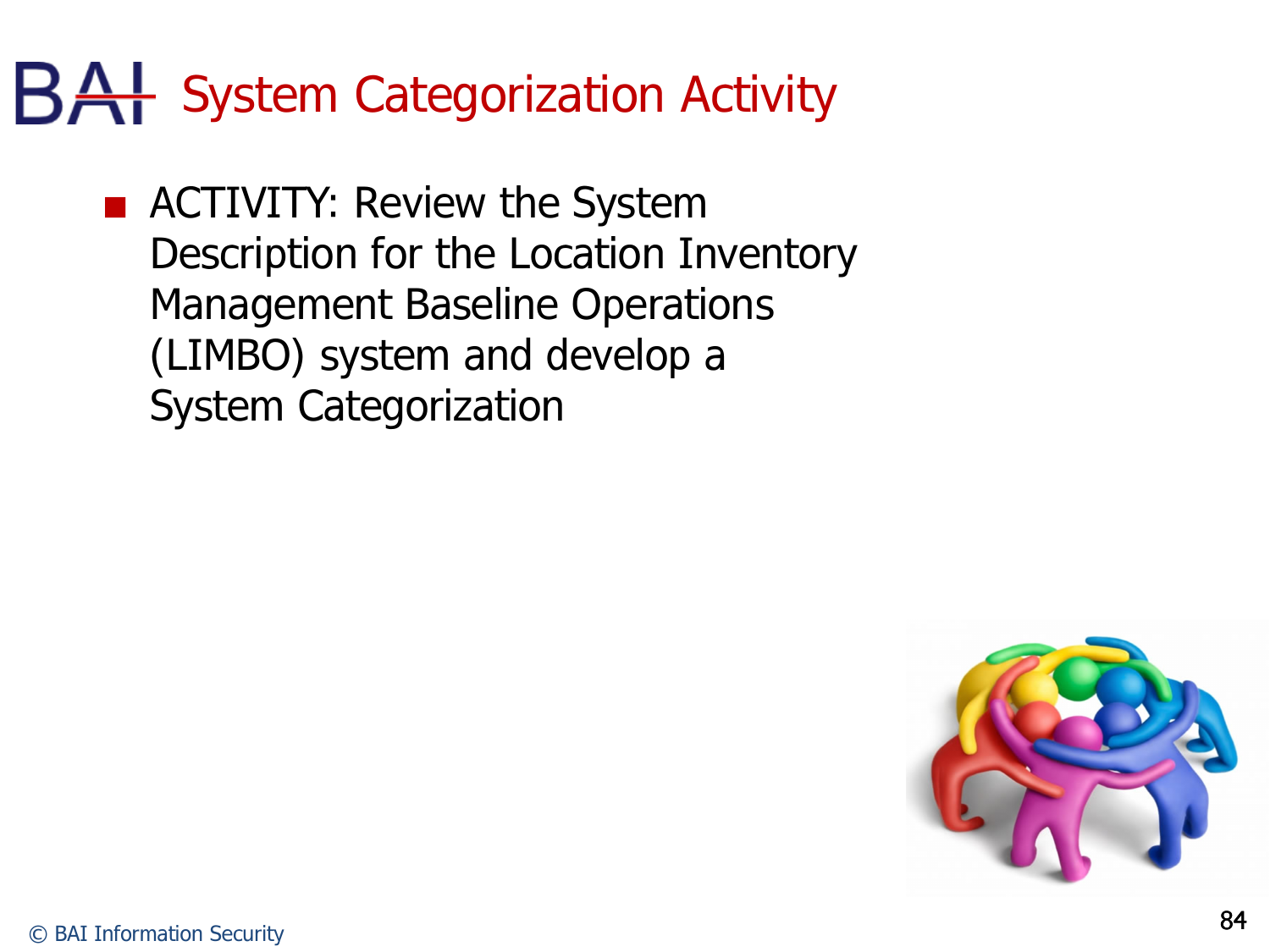

# System Categorization Activity
ACTIVITY: Review the System Description for the Location Inventory Management Baseline Operations (LIMBO) system and develop a System Categorization